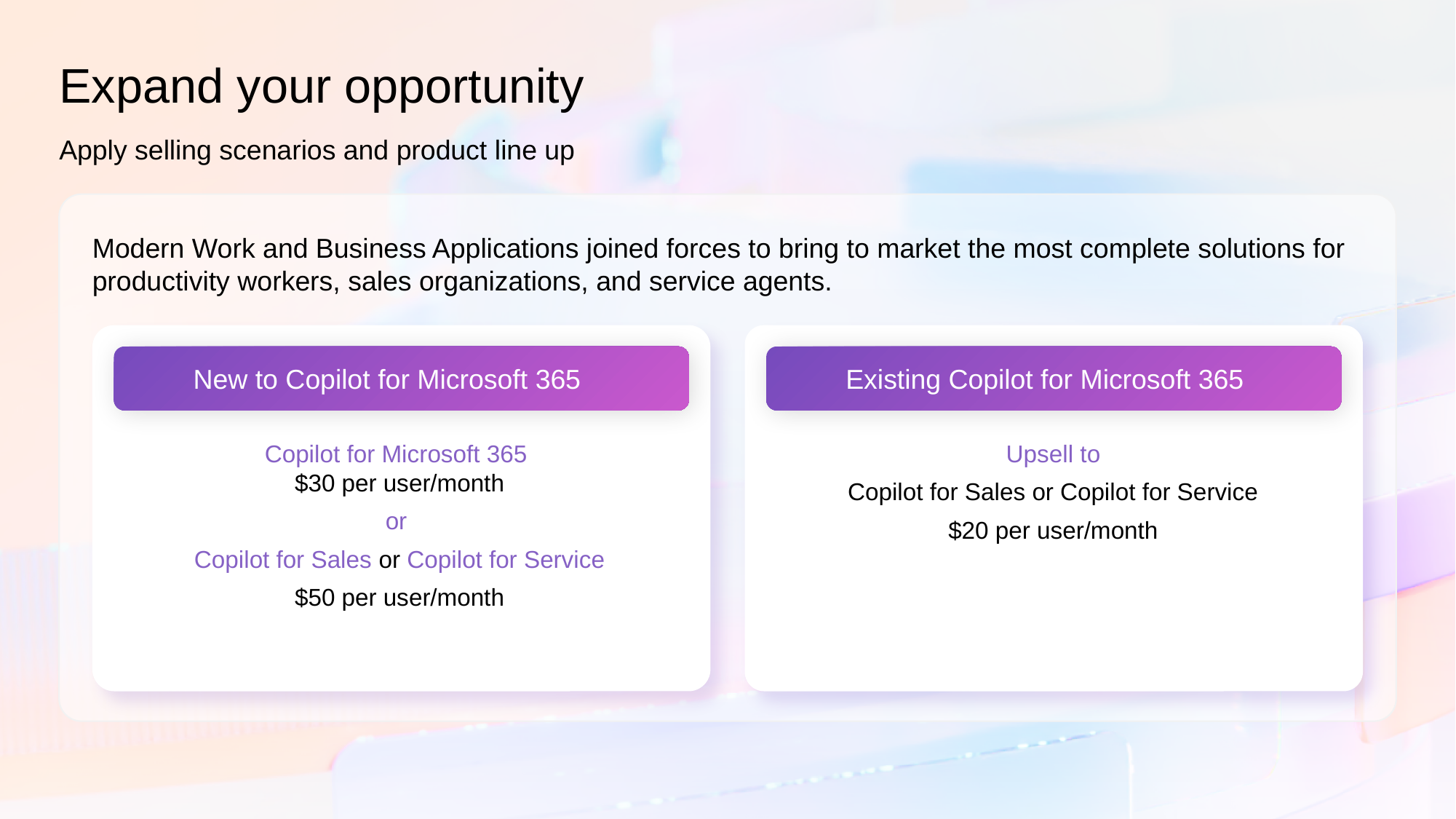

# Expand your opportunity
Apply selling scenarios and product line up

Modern Work and Business Applications joined forces to bring to market the most complete solutions for productivity workers, sales organizations, and service agents.

New to Copilot for Microsoft 365
Existing Copilot for Microsoft 365
Copilot for Microsoft 365
$30 per user/month
or
Copilot for Sales or Copilot for Service
$50 per user/month
Upsell to
Copilot for Sales or Copilot for Service
$20 per user/month